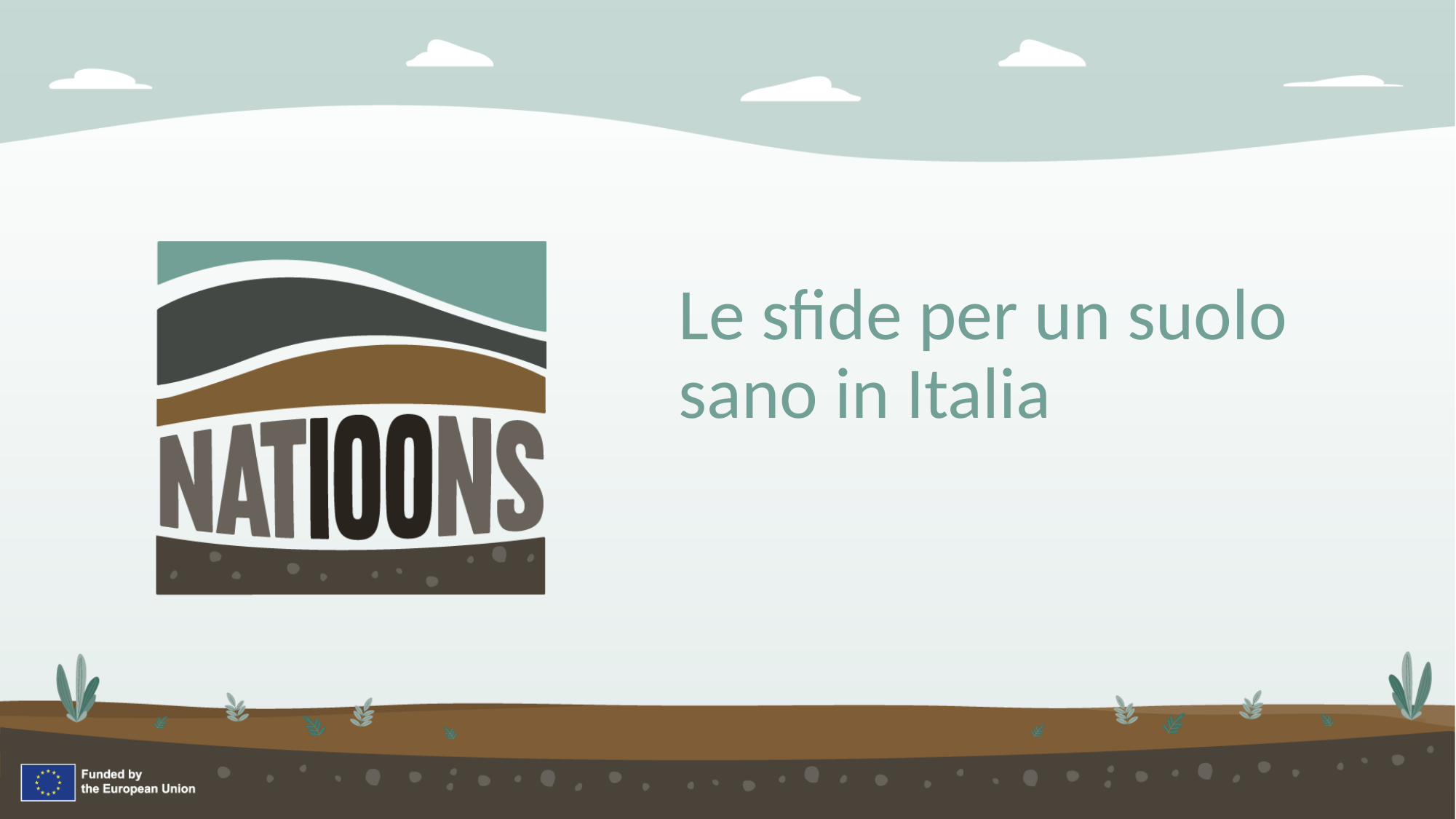

# Le sfide per un suolo sano in Italia